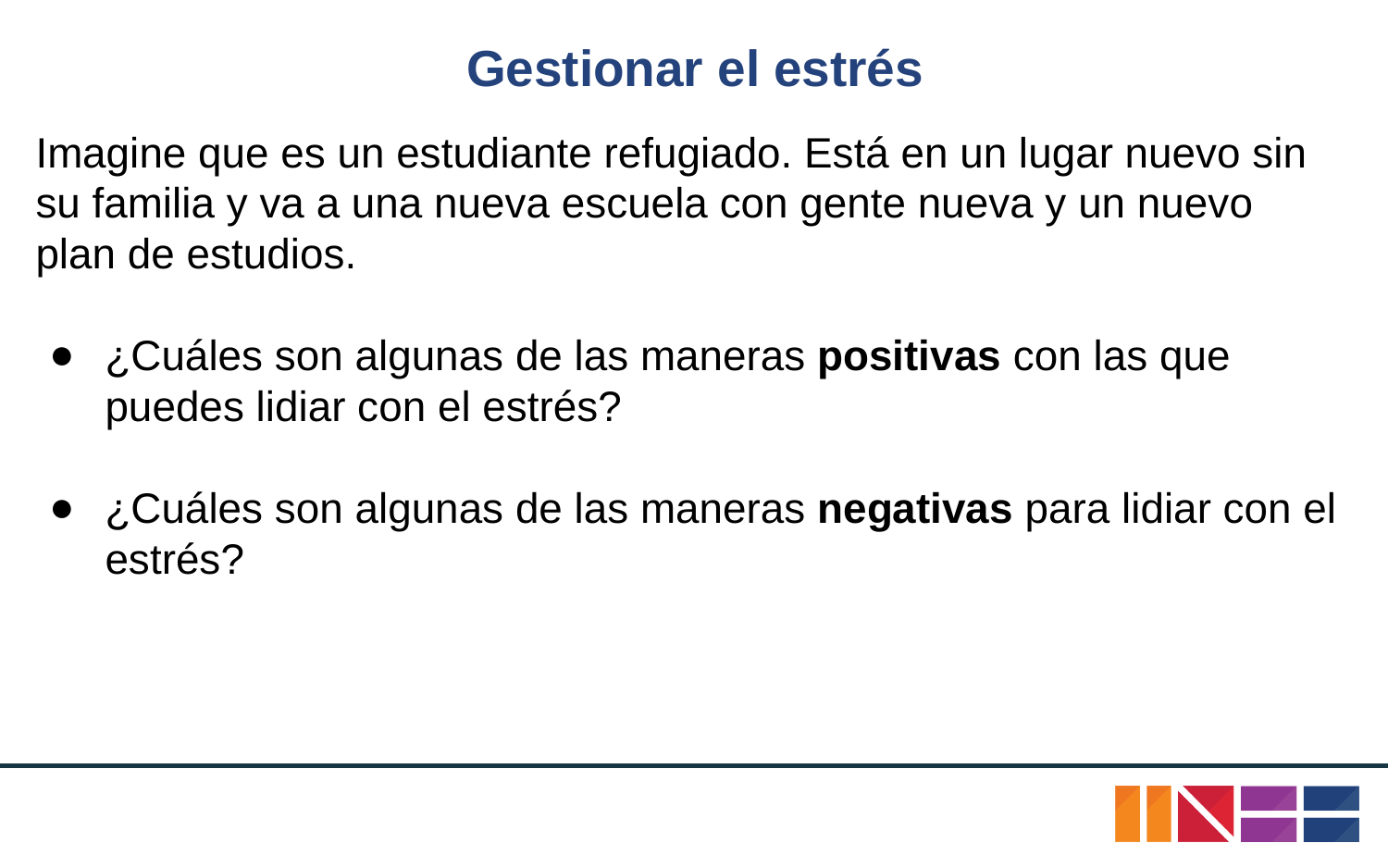

# Gestionar el estrés
Imagine que es un estudiante refugiado. Está en un lugar nuevo sin su familia y va a una nueva escuela con gente nueva y un nuevo plan de estudios.

¿Cuáles son algunas de las maneras positivas con las que puedes lidiar con el estrés?

¿Cuáles son algunas de las maneras negativas para lidiar con el estrés?